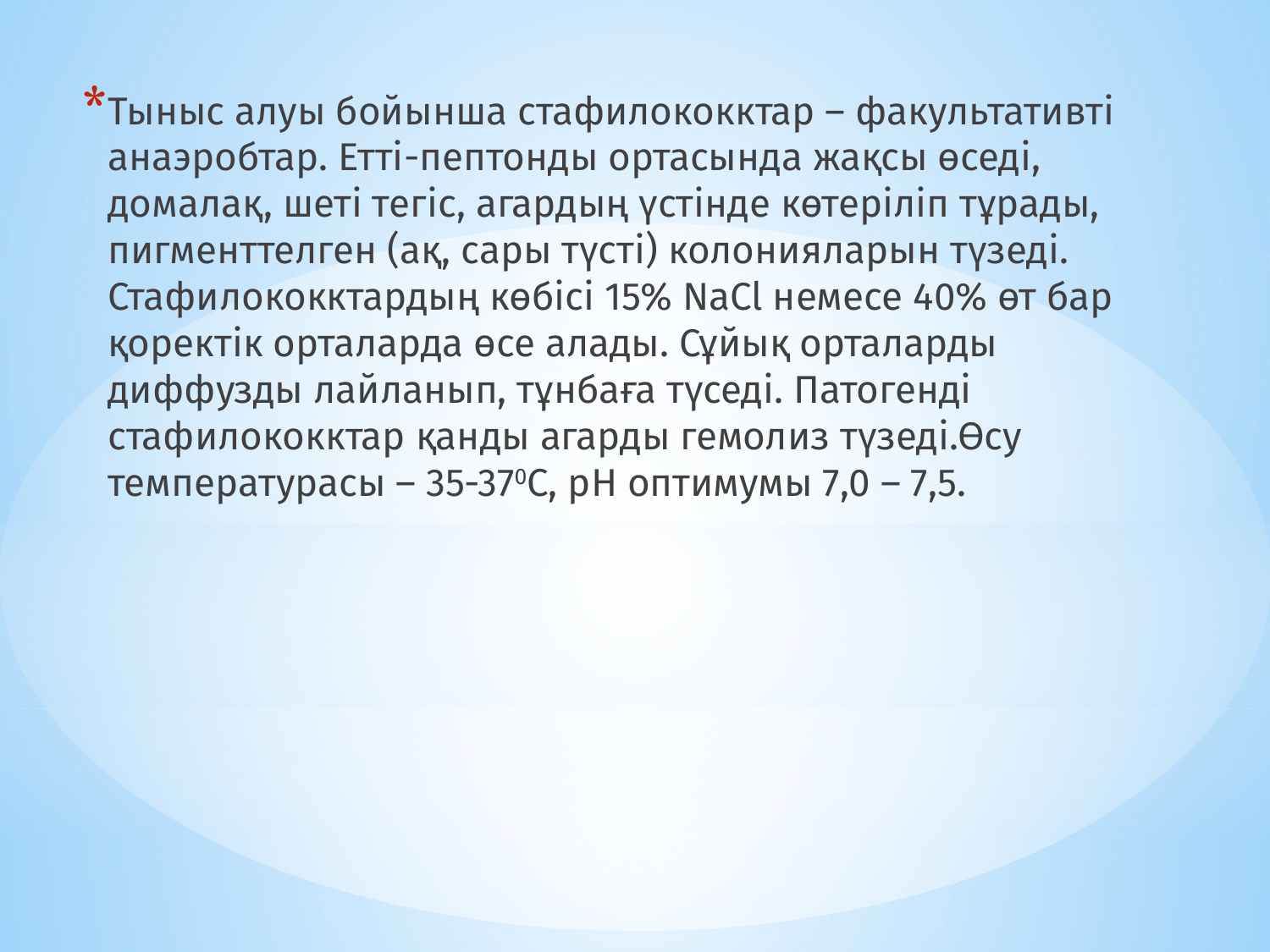

Тыныс алуы бойынша стафилококктар – факультативті анаэробтар. Етті-пептонды ортасында жақсы өседі, домалақ, шеті тегіс, агардың үстінде көтеріліп тұрады, пигменттелген (ақ, сары түсті) колонияларын түзеді. Стафилококктардың көбісі 15% NaCl немесе 40% өт бар қоректік орталарда өсе алады. Сұйық орталарды диффузды лайланып, тұнбаға түседі. Патогенді стафилококктар қанды агарды гемолиз түзеді.Өсу температурасы – 35-370С, рН оптимумы 7,0 – 7,5.